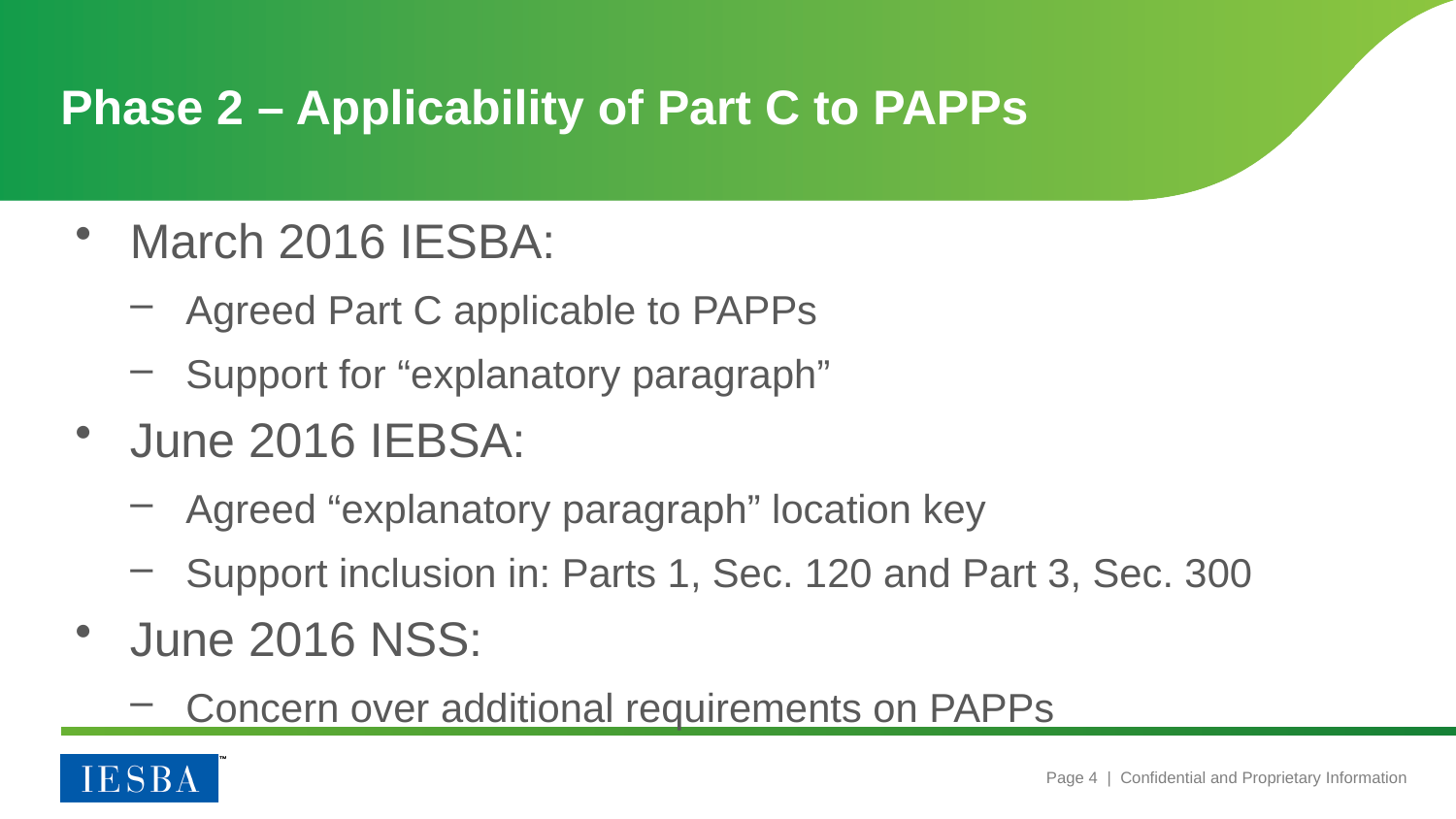

# Phase 2 – Applicability of Part C to PAPPs
March 2016 IESBA:
Agreed Part C applicable to PAPPs
Support for “explanatory paragraph”
June 2016 IEBSA:
Agreed “explanatory paragraph” location key
Support inclusion in: Parts 1, Sec. 120 and Part 3, Sec. 300
June 2016 NSS:
Concern over additional requirements on PAPPs